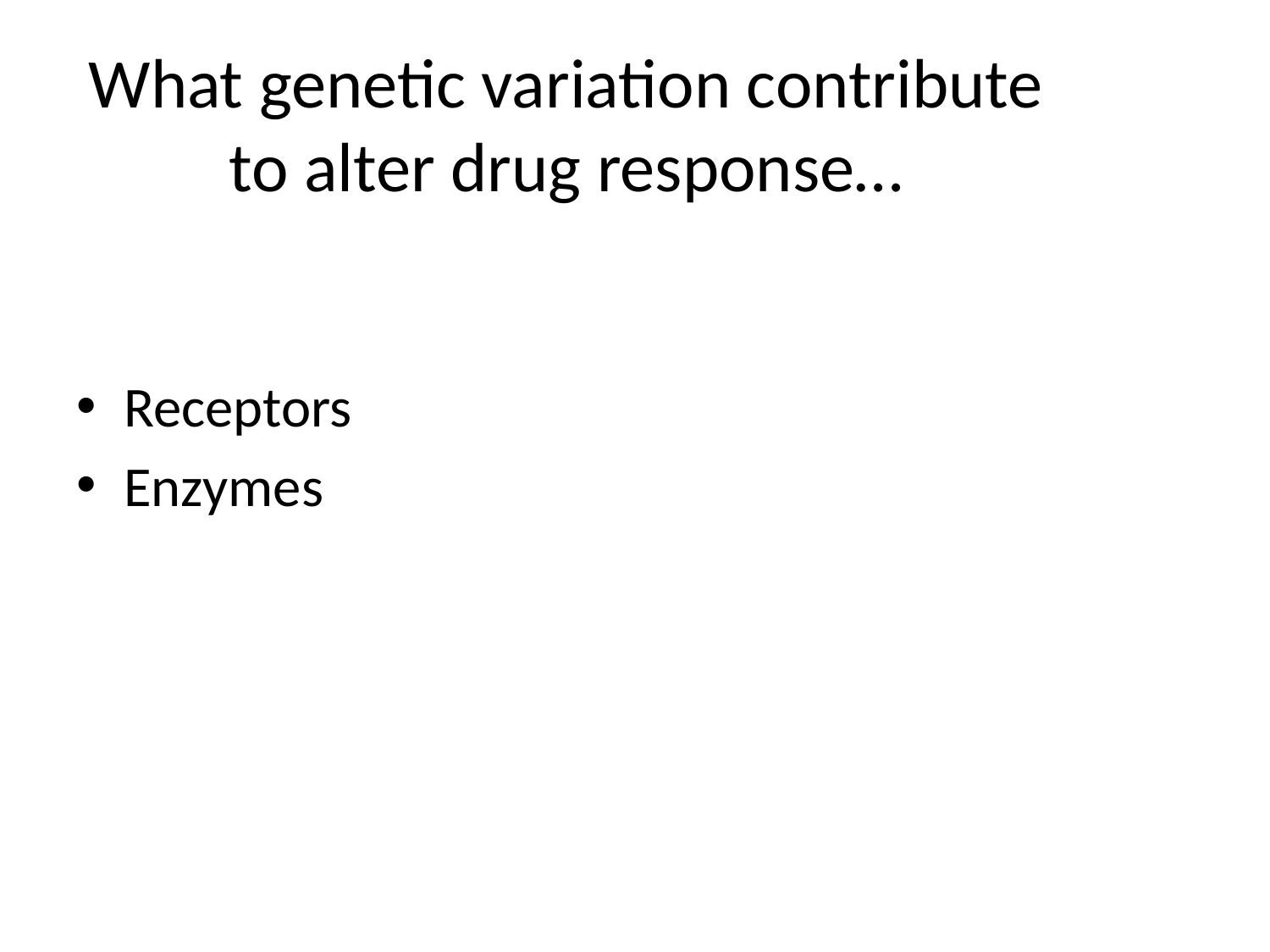

# What genetic variation contribute to alter drug response…

Receptors
Enzymes